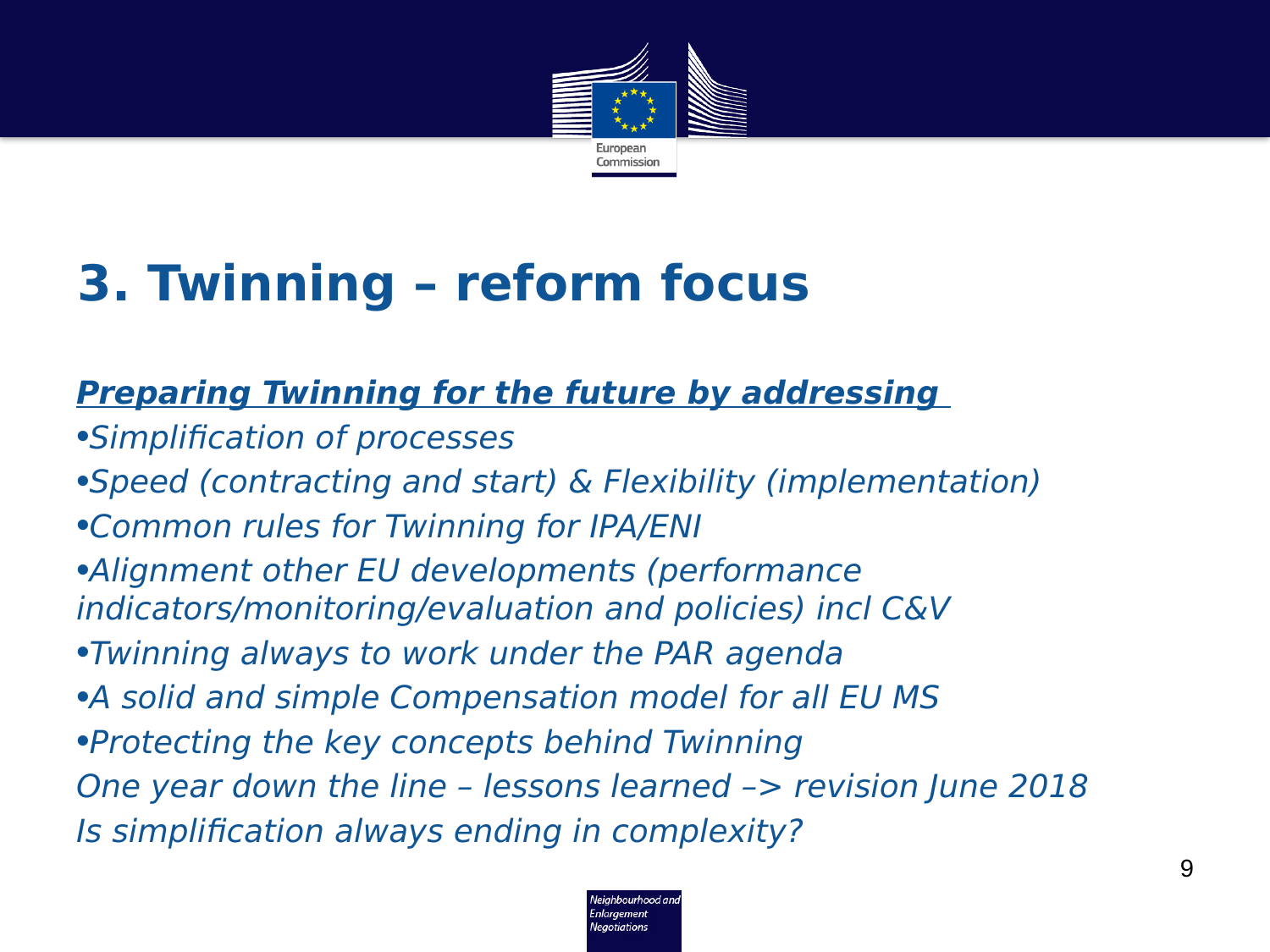

# 3. Twinning – reform focus
Preparing Twinning for the future by addressing
Simplification of processes
Speed (contracting and start) & Flexibility (implementation)
Common rules for Twinning for IPA/ENI
Alignment other EU developments (performance indicators/monitoring/evaluation and policies) incl C&V
Twinning always to work under the PAR agenda
A solid and simple Compensation model for all EU MS
Protecting the key concepts behind Twinning
One year down the line – lessons learned –> revision June 2018
Is simplification always ending in complexity?
9